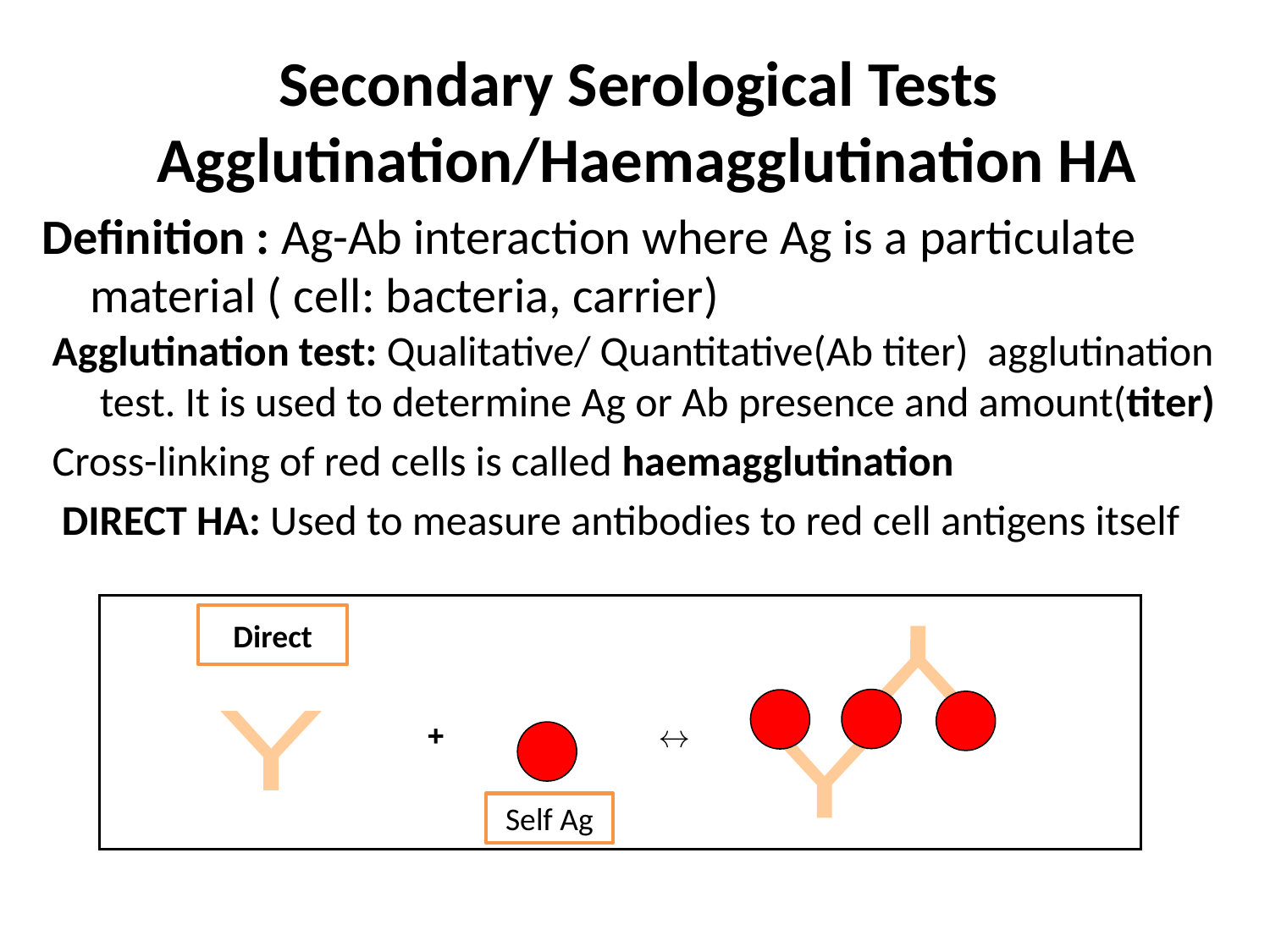

Secondary Serological Tests Agglutination/Haemagglutination HA
Definition : Ag-Ab interaction where Ag is a particulate material ( cell: bacteria, carrier)
Agglutination test: Qualitative/ Quantitative(Ab titer)  agglutination test. It is used to determine Ag or Ab presence and amount(titer)
Cross-linking of red cells is called haemagglutination
 DIRECT HA: Used to measure antibodies to red cell antigens itself

Y

+
↔
Y

Y
Direct
Self Ag